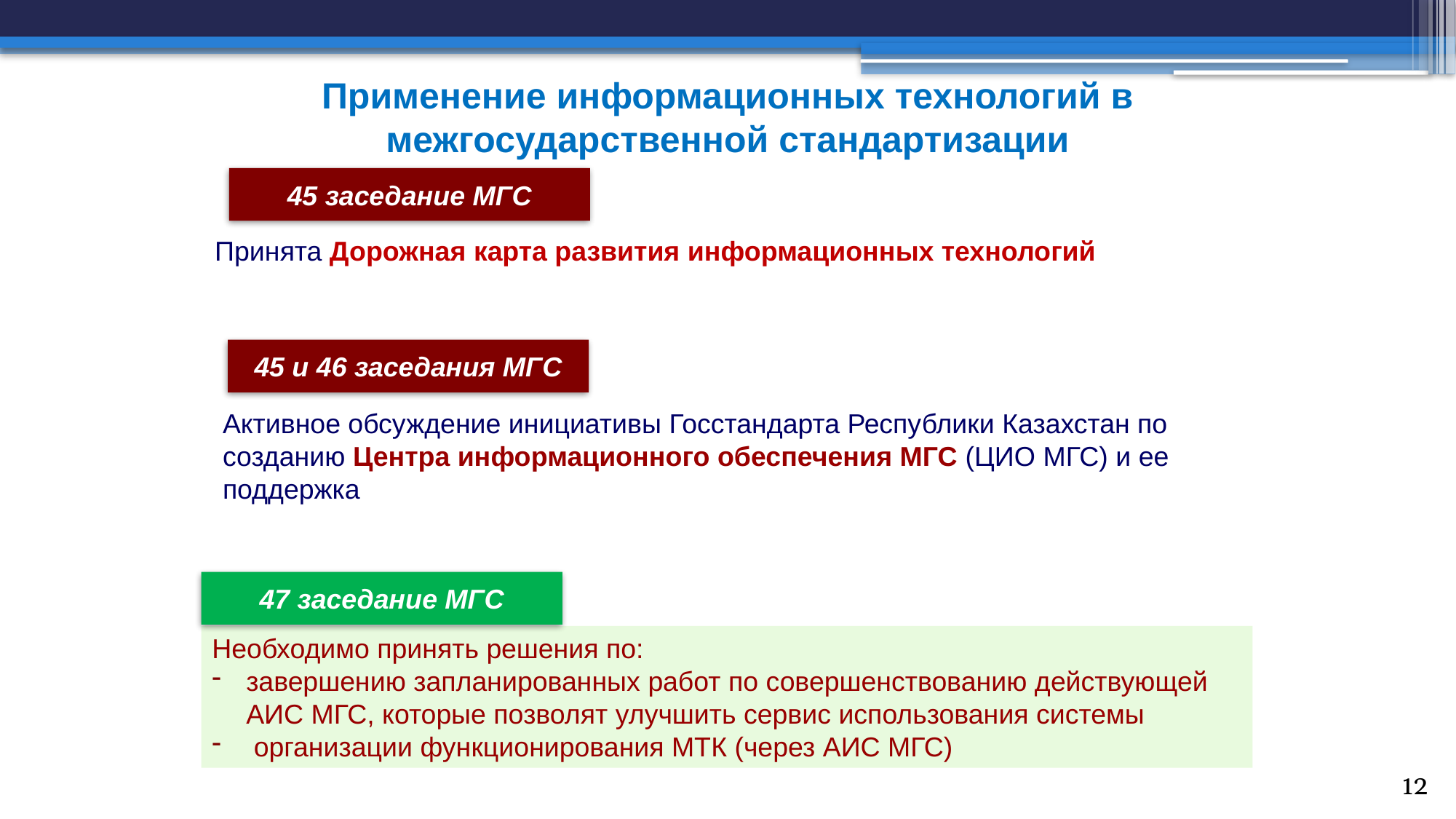

Применение информационных технологий в межгосударственной стандартизации
45 заседание МГС
Принята Дорожная карта развития информационных технологий
45 и 46 заседания МГС
Активное обсуждение инициативы Госстандарта Республики Казахстан по созданию Центра информационного обеспечения МГС (ЦИО МГС) и ее поддержка
47 заседание МГС
Необходимо принять решения по:
завершению запланированных работ по совершенствованию действующей
АИС МГС, которые позволят улучшить сервис использования системы
 организации функционирования МТК (через АИС МГС)
12